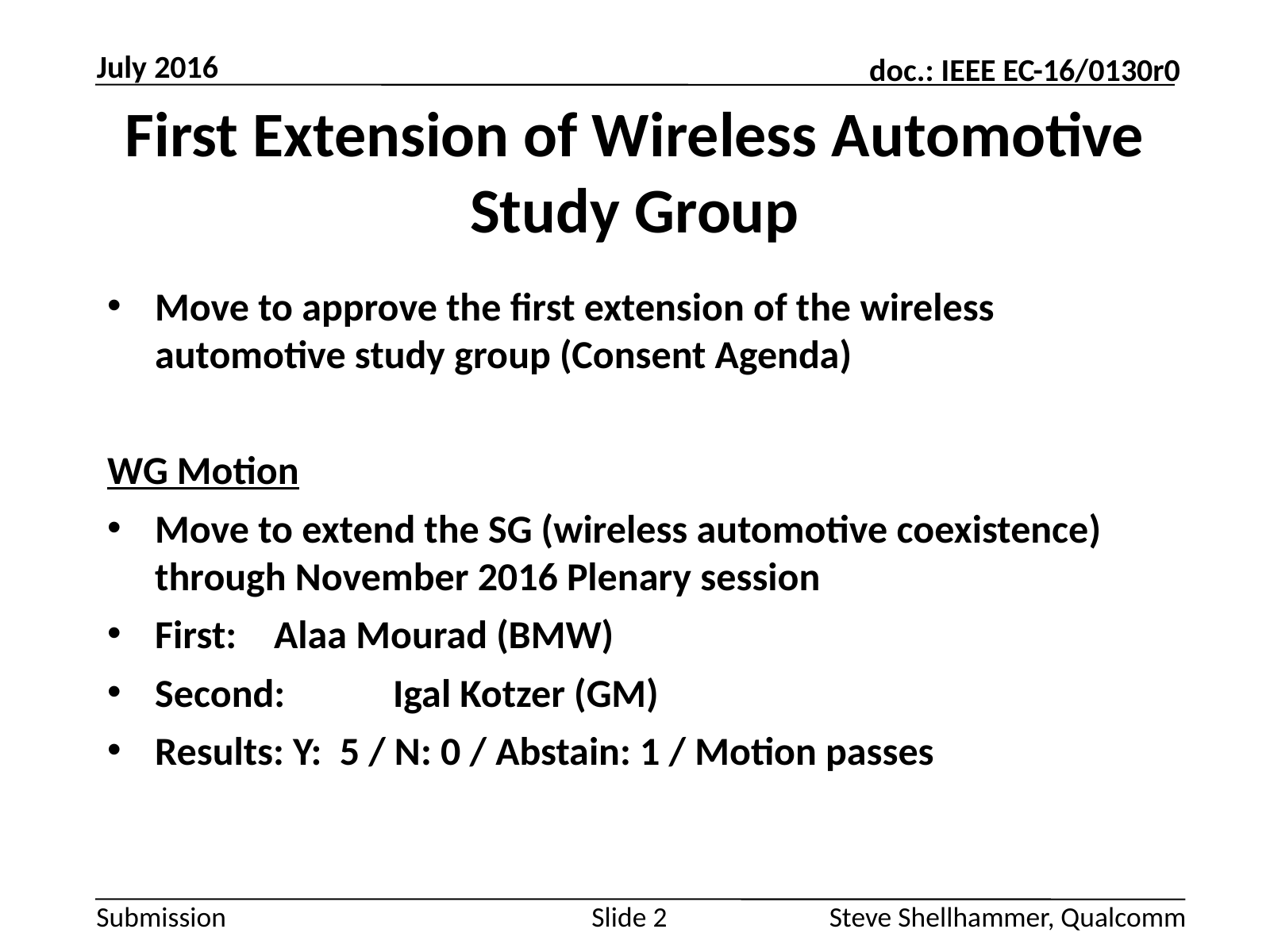

July 2016
# First Extension of Wireless Automotive Study Group
Move to approve the first extension of the wireless automotive study group (Consent Agenda)

WG Motion
Move to extend the SG (wireless automotive coexistence) through November 2016 Plenary session
First:	Alaa Mourad (BMW)
Second:	Igal Kotzer (GM)
Results: Y:  5 / N: 0 / Abstain: 1 / Motion passes

Slide 2
Steve Shellhammer, Qualcomm